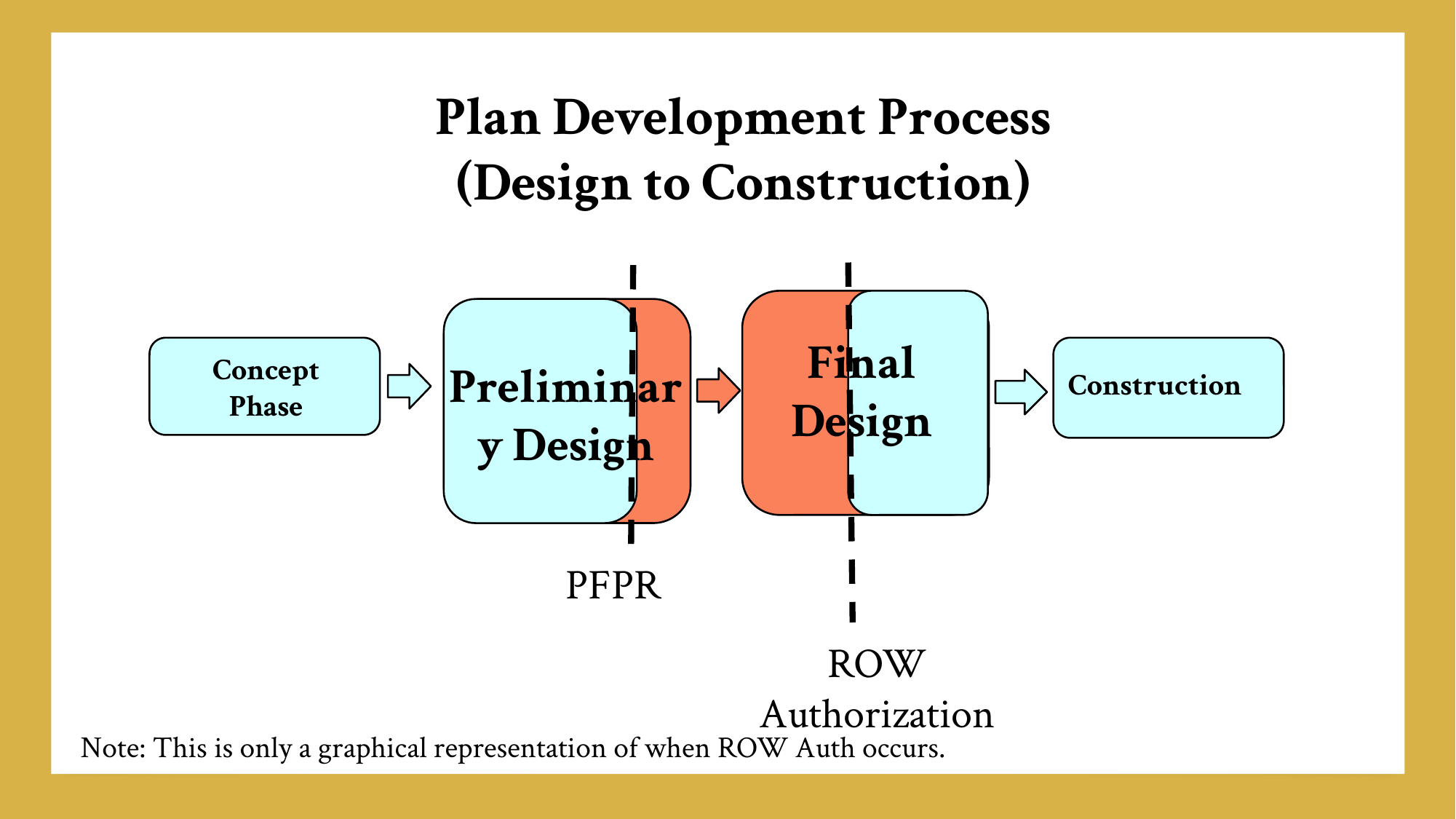

Plan Development Process
(Design to Construction)

Final Design

Concept Phase
Preliminary Design
Construction

PFPR
ROW Authorization
Note: This is only a graphical representation of when ROW Auth occurs.